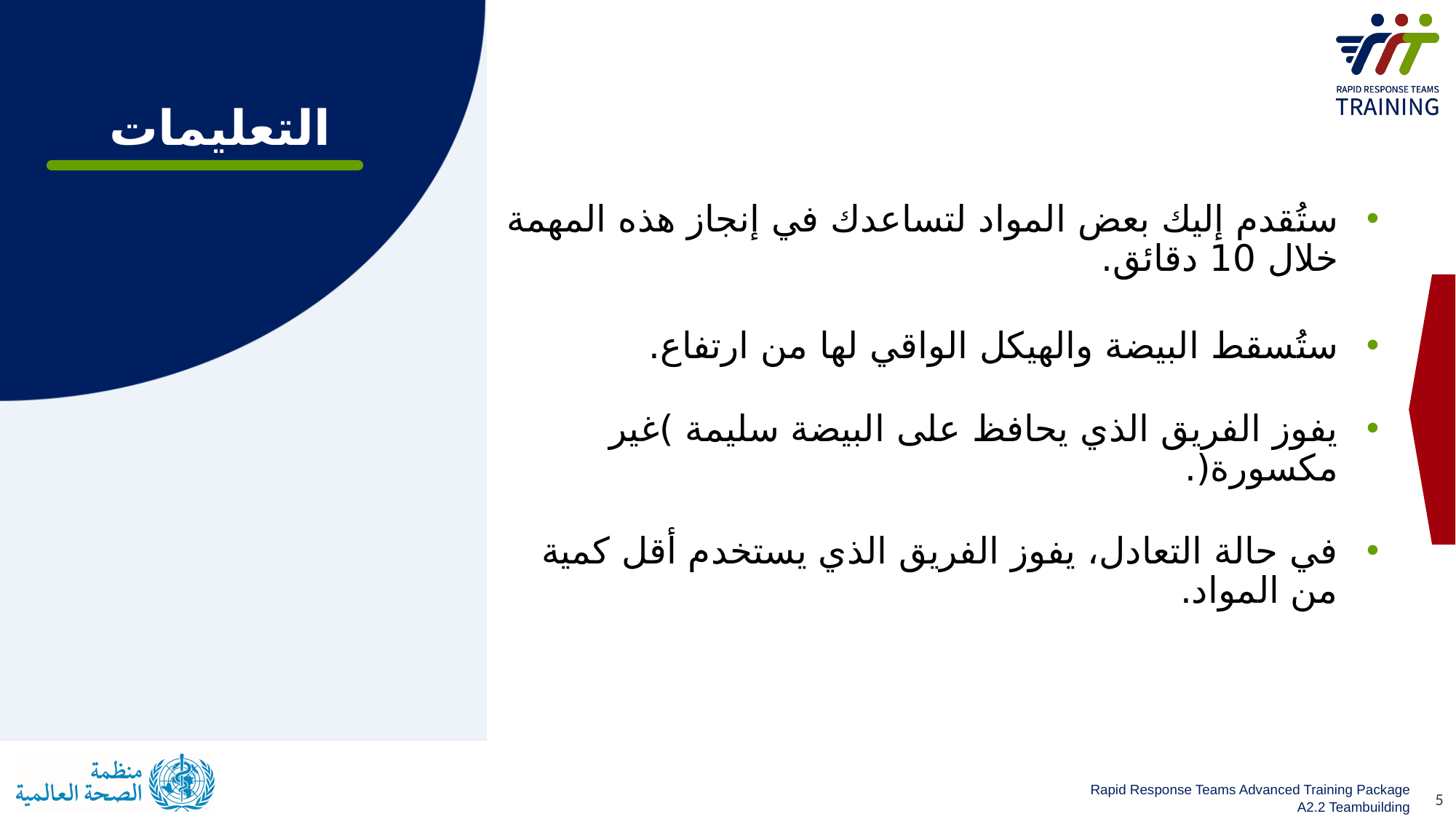

ستُقدم إليك بعض المواد لتساعدك في إنجاز هذه المهمة خلال 10 دقائق.
ستُسقط البيضة والهيكل الواقي لها من ارتفاع.
يفوز الفريق الذي يحافظ على البيضة سليمة )غير مكسورة(.
في حالة التعادل، يفوز الفريق الذي يستخدم أقل كمية من المواد.
التعليمات